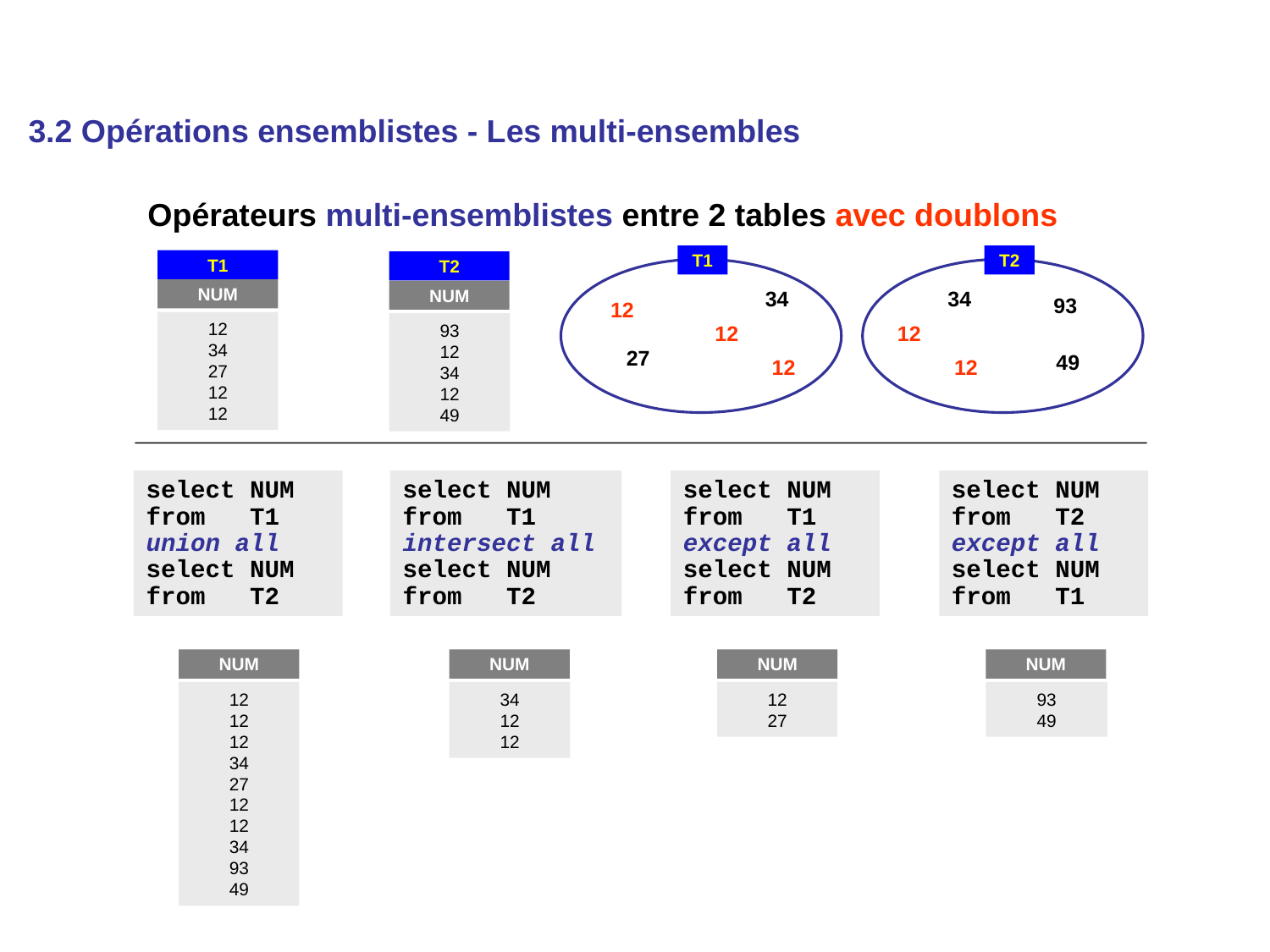

3.2 Opérations ensemblistes - Les multi-ensembles
Opérateurs multi-ensemblistes entre 2 tables avec doublons
T1
T2
T1
T2

NUM
34
34
NUM
93
12
12
34
27
12
12
93
12
34
12
49
12
12
27
49
12
12

select NUM
from   T1
union all
select NUM
from   T2
select NUM
from   T1
intersect all
select NUM
from   T2
select NUM
from   T1
except all
select NUM
from   T2
select NUM
from   T2
except all
select NUM
from   T1
NUM
NUM
NUM
NUM
12
12
12
34
27
12
12
34
93
49
34
12
12
12
27
93
49